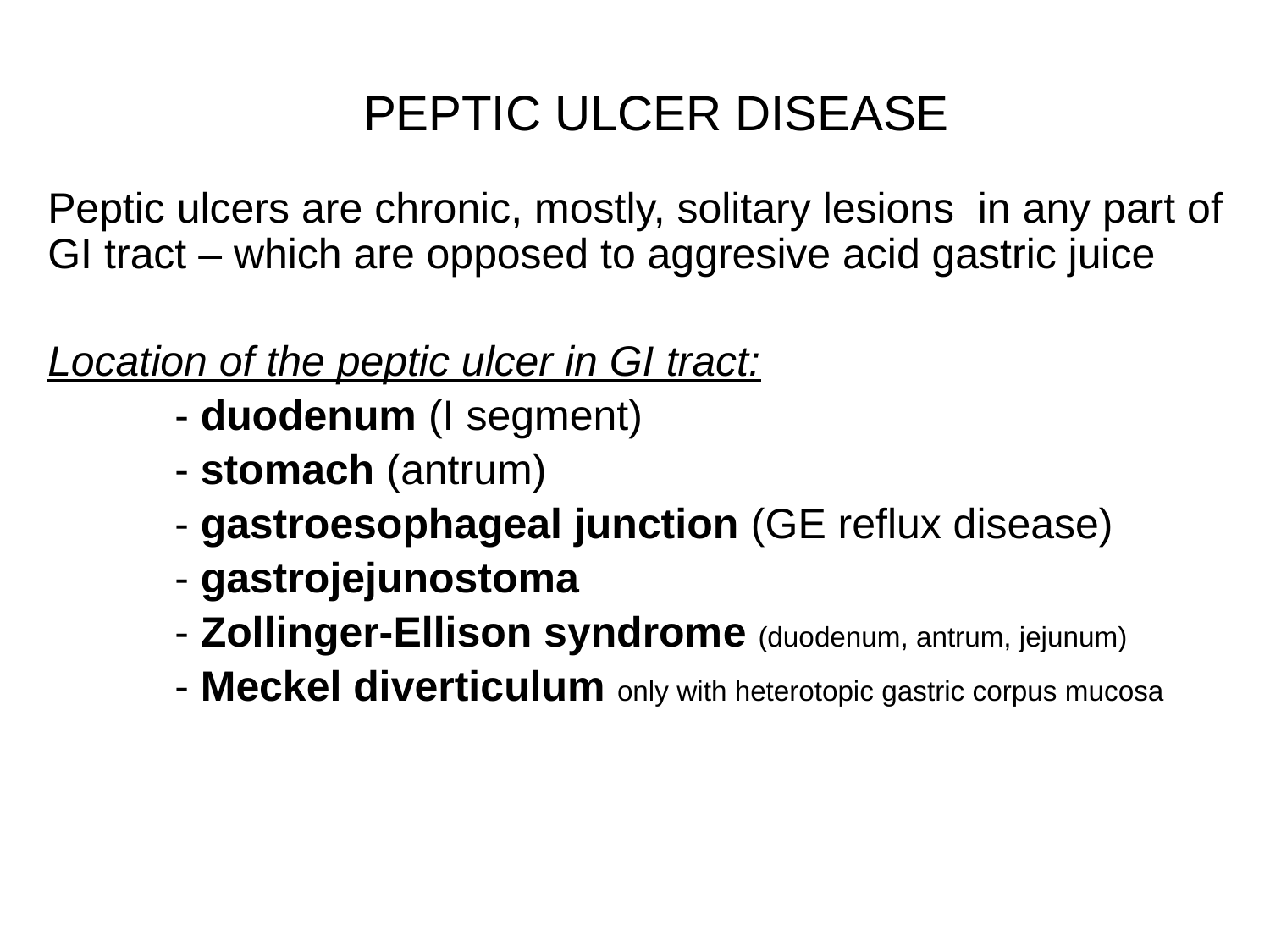

# PEPTIC ULCER DISEASE
Peptic ulcers are chronic, mostly, solitary lesions  in any part of GI tract – which are opposed to aggresive acid gastric juice

Location of the peptic ulcer in GI tract:
	- duodenum (I segment)
	- stomach (antrum)
	- gastroesophageal junction (GE reflux disease)
	- gastrojejunostoma
	- Zollinger-Ellison syndrome (duodenum, antrum, jejunum)
	- Meckel diverticulum only with heterotopic gastric corpus mucosa